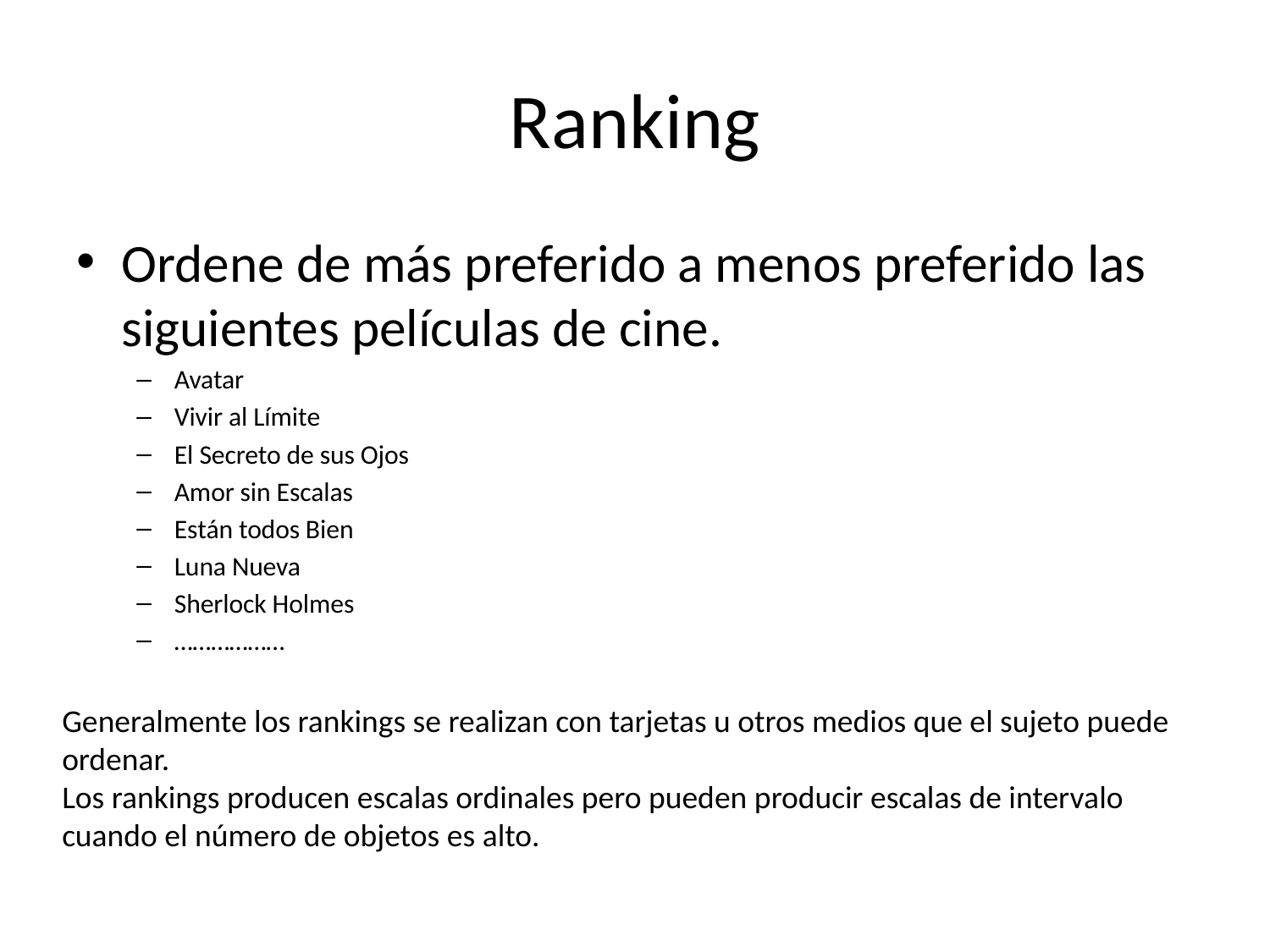

# Ranking
Ordene de más preferido a menos preferido las siguientes películas de cine.
Avatar
Vivir al Límite
El Secreto de sus Ojos
Amor sin Escalas
Están todos Bien
Luna Nueva
Sherlock Holmes
………………
Generalmente los rankings se realizan con tarjetas u otros medios que el sujeto puede ordenar.
Los rankings producen escalas ordinales pero pueden producir escalas de intervalo cuando el número de objetos es alto.